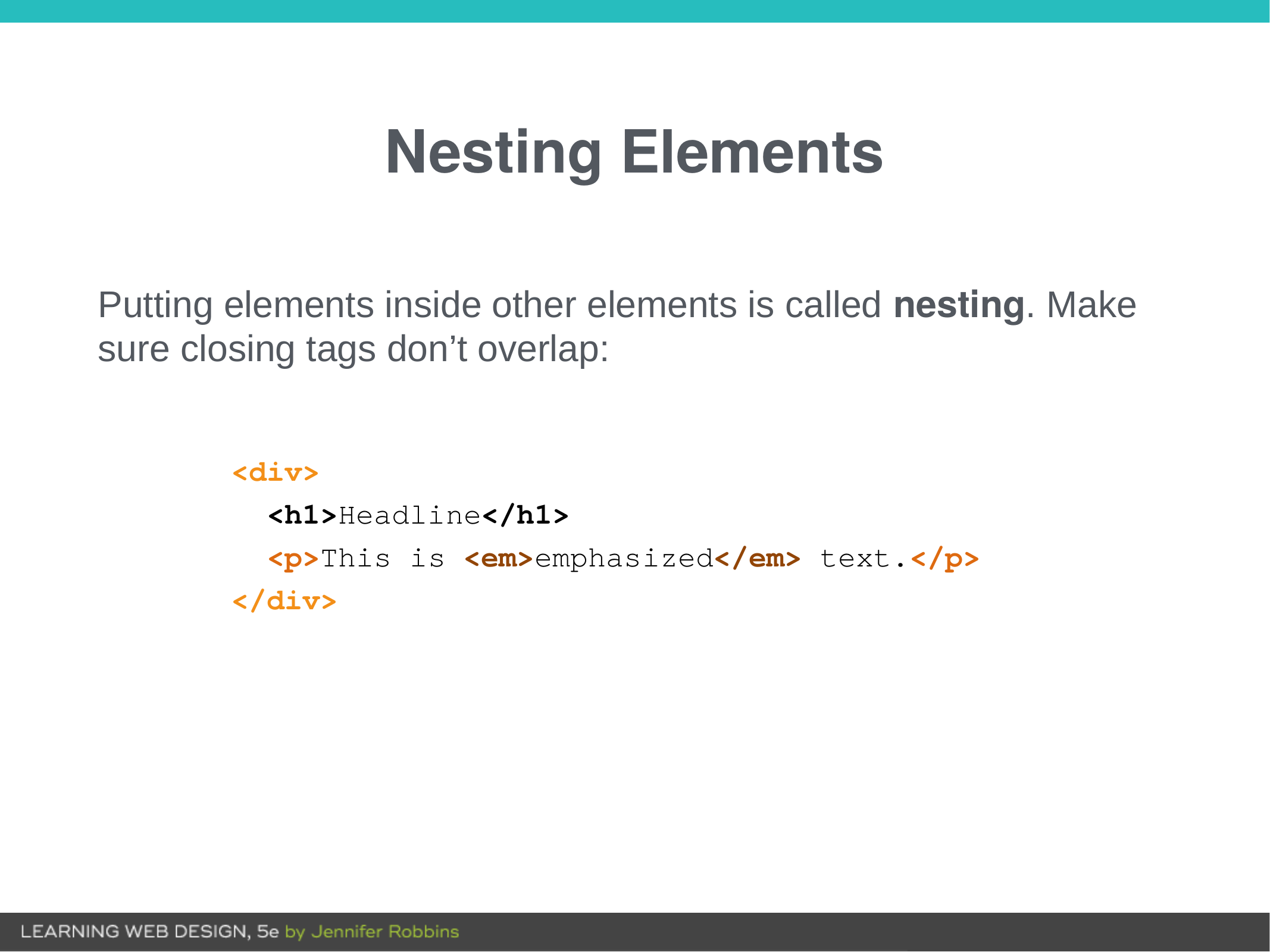

# Nesting Elements
Putting elements inside other elements is called nesting. Make sure closing tags don’t overlap:
<div>
  <h1>Headline</h1>
  <p>This is <em>emphasized</em> text.</p>
</div>